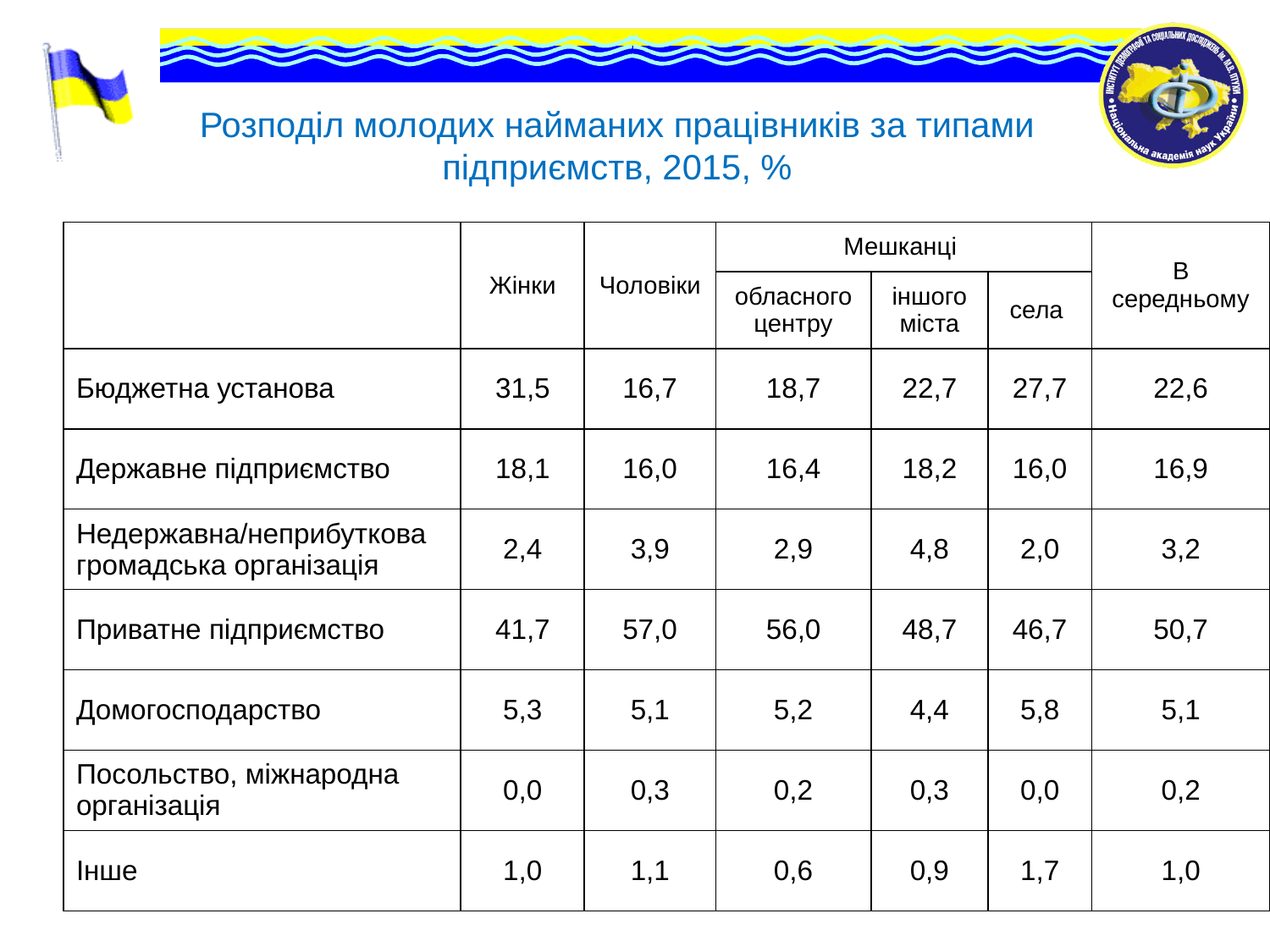

# Розподіл молодих найманих працівників за типами підприємств, 2015, %
|  | Жінки | Чоловіки | Мешканці |  |  | В середньому |
| --- | --- | --- | --- | --- | --- | --- |
|  |  |  | обласного центру | іншого міста | села |  |
| Бюджетна установа | 31,5 | 16,7 | 18,7 | 22,7 | 27,7 | 22,6 |
| Державне підприємство | 18,1 | 16,0 | 16,4 | 18,2 | 16,0 | 16,9 |
| Недержавна/неприбуткова громадська організація | 2,4 | 3,9 | 2,9 | 4,8 | 2,0 | 3,2 |
| Приватне підприємство | 41,7 | 57,0 | 56,0 | 48,7 | 46,7 | 50,7 |
| Домогосподарство | 5,3 | 5,1 | 5,2 | 4,4 | 5,8 | 5,1 |
| Посольство, міжнародна організація | 0,0 | 0,3 | 0,2 | 0,3 | 0,0 | 0,2 |
| Інше | 1,0 | 1,1 | 0,6 | 0,9 | 1,7 | 1,0 |